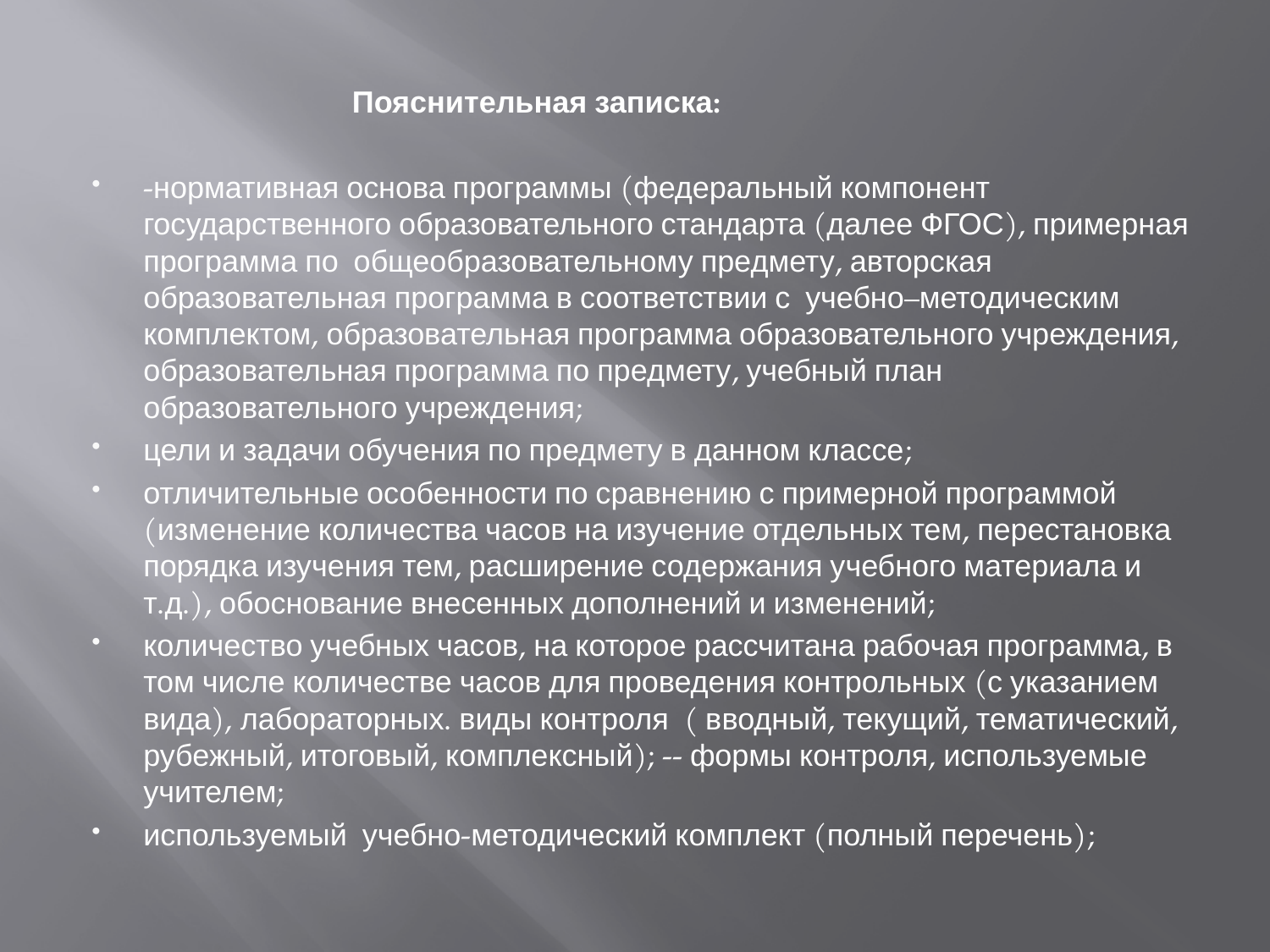

Пояснительная записка:

-нормативная основа программы (федеральный компонент государственного образовательного стандарта (далее ФГОС), примерная программа по  общеобразовательному предмету, авторская образовательная программа в соответствии с  учебно–методическим комплектом, образовательная программа образовательного учреждения, образовательная программа по предмету, учебный план образовательного учреждения;
цели и задачи обучения по предмету в данном классе;
отличительные особенности по сравнению с примерной программой (изменение количества часов на изучение отдельных тем, перестановка порядка изучения тем, расширение содержания учебного материала и т.д.), обоснование внесенных дополнений и изменений;
количество учебных часов, на которое рассчитана рабочая программа, в том числе количестве часов для проведения контрольных (с указанием вида), лабораторных. виды контроля  ( вводный, текущий, тематический, рубежный, итоговый, комплексный); -- формы контроля, используемые учителем;
используемый  учебно-методический комплект (полный перечень);